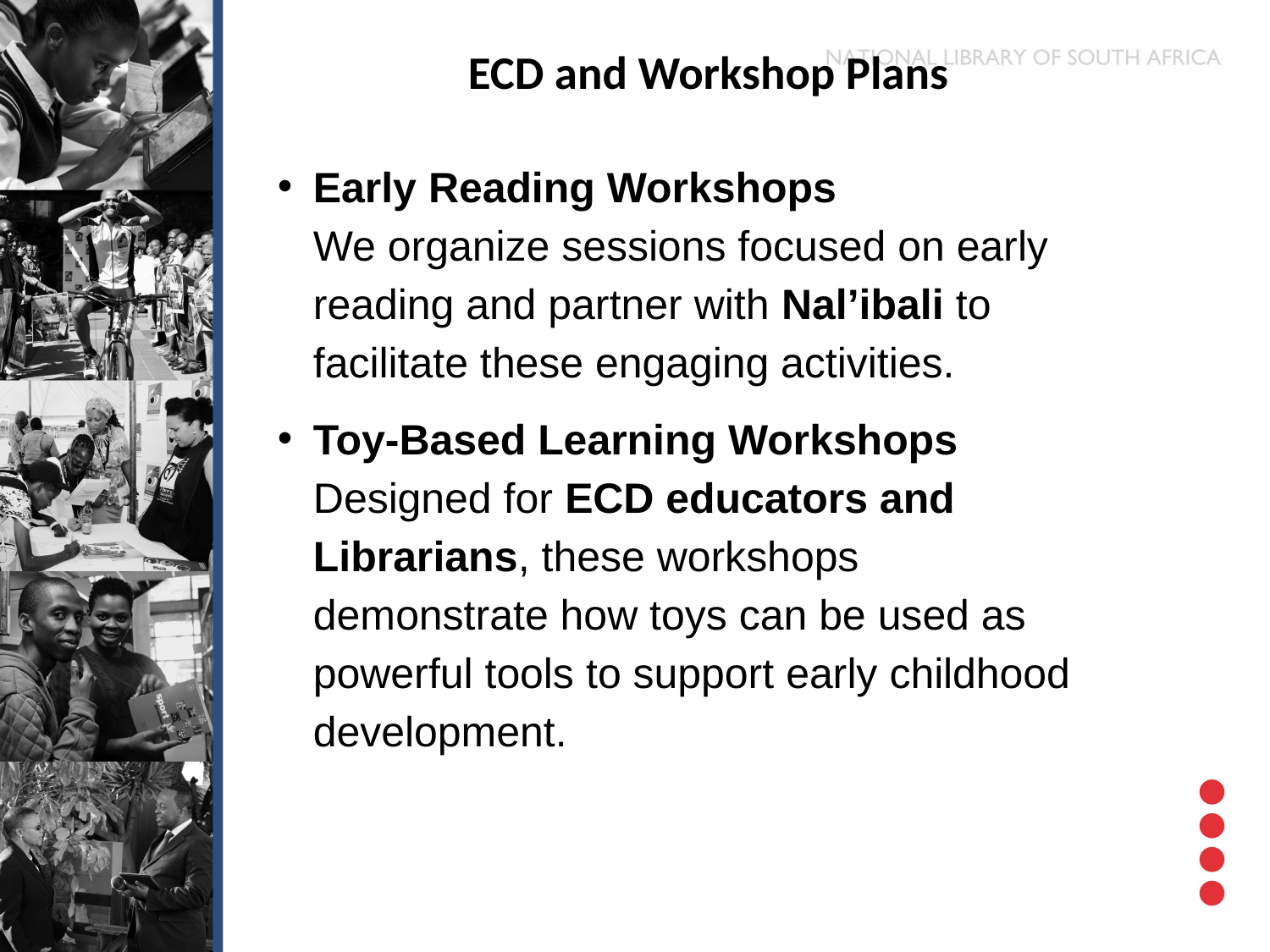

# ECD and Workshop Plans
Early Reading Workshops
We organize sessions focused on early reading and partner with Nal’ibali to facilitate these engaging activities.
Toy-Based Learning Workshops
Designed for ECD educators and Librarians, these workshops demonstrate how toys can be used as powerful tools to support early childhood development.